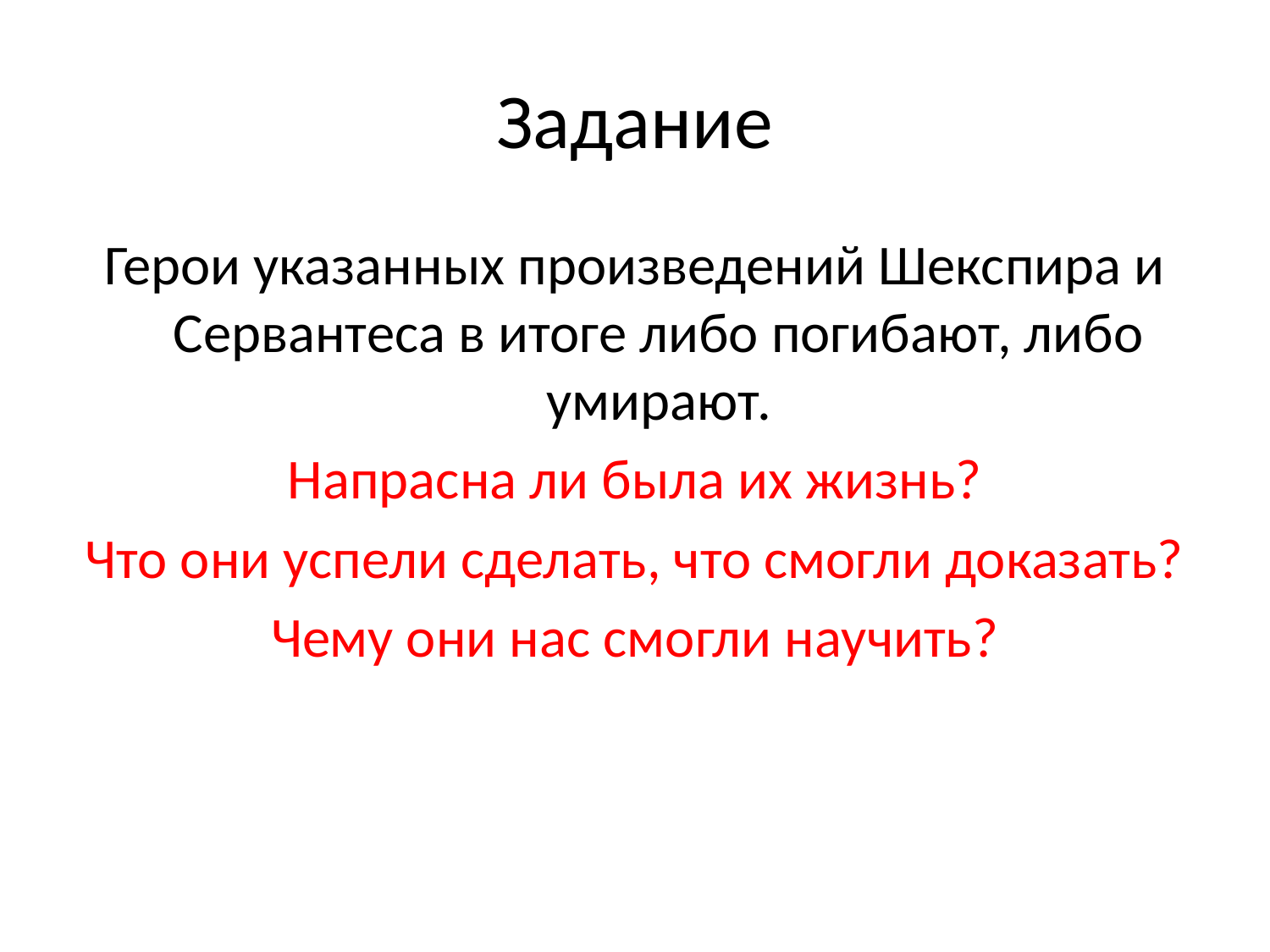

Задание
Герои указанных произведений Шекспира и Сервантеса в итоге либо погибают, либо умирают.
Напрасна ли была их жизнь?
Что они успели сделать, что смогли доказать?
Чему они нас смогли научить?